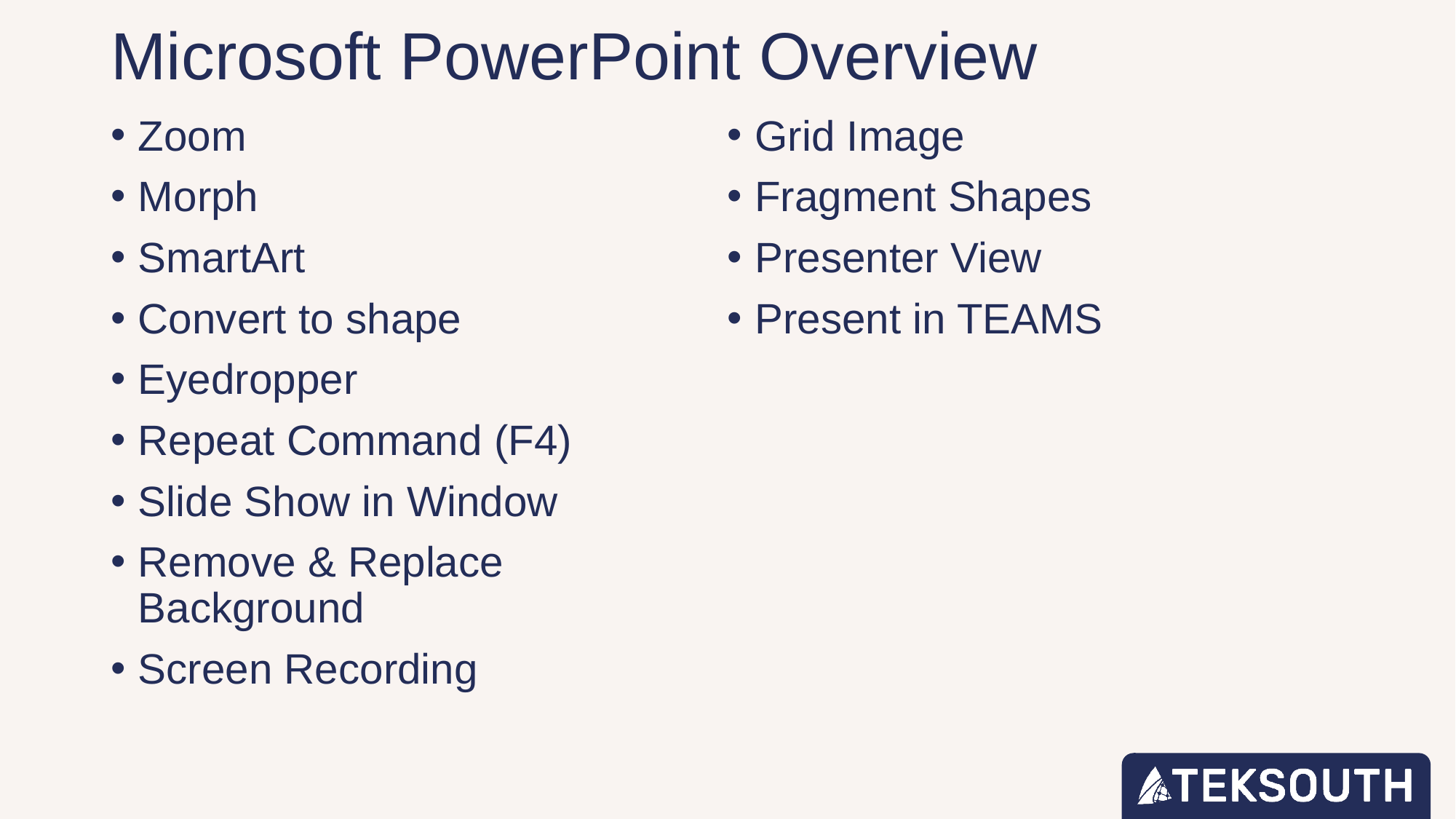

# Microsoft PowerPoint Overview
Zoom
Morph
SmartArt
Convert to shape
Eyedropper
Repeat Command (F4)
Slide Show in Window
Remove & Replace Background
Screen Recording
Grid Image
Fragment Shapes
Presenter View
Present in TEAMS